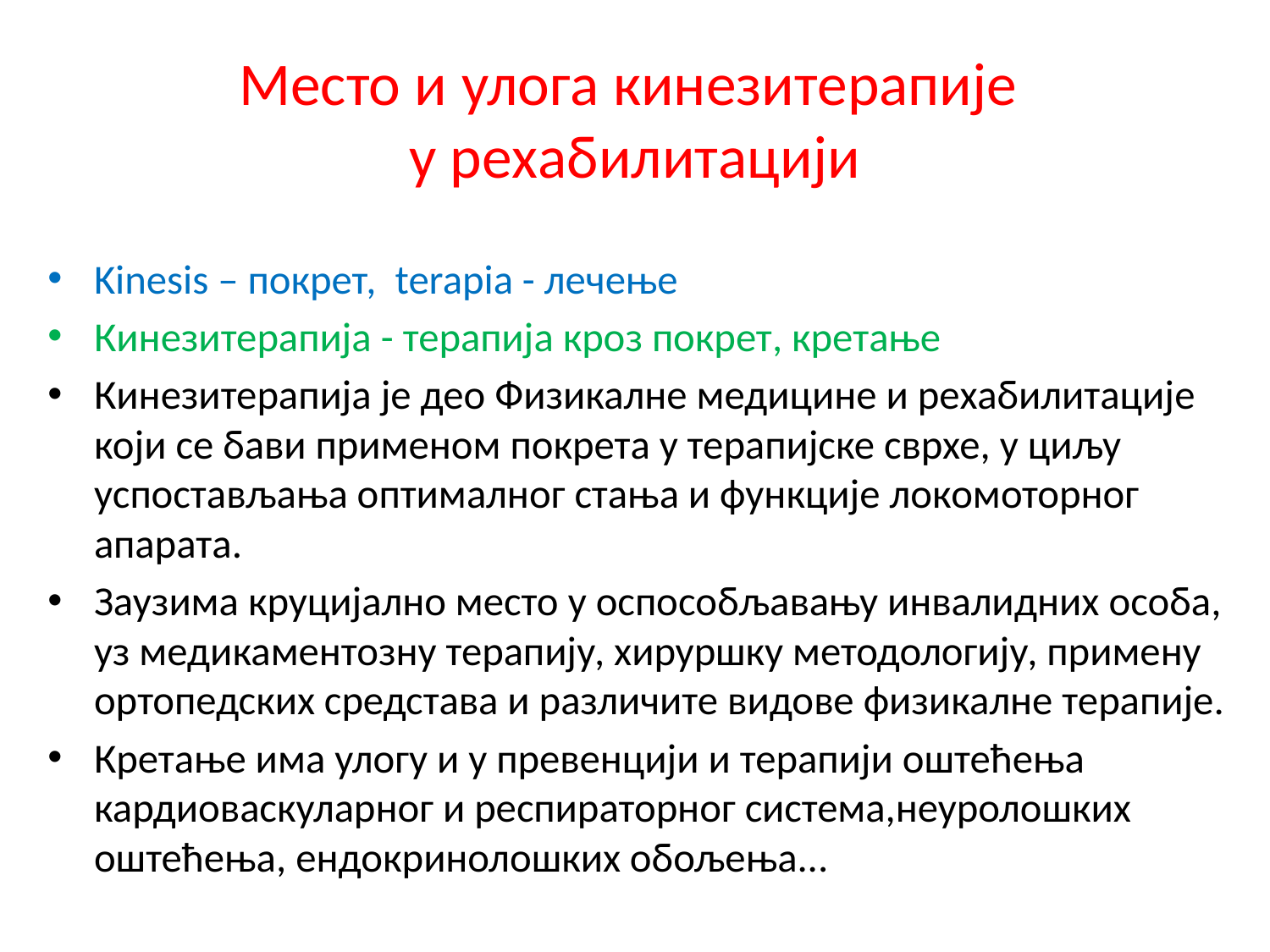

# Место и улога кинезитерапије у рехабилитацији
Kinesis – покрет,  terapia - лечење
Кинезитерапија - терапија кроз покрет, кретање
Кинезитерапија је део Физикалне медицине и рехабилитације који се бави применом покрета у терапијске сврхе, у циљу успостављања оптималног стања и функције локомоторног апарата.
Заузима круцијално место у оспосoбљавaњу инвалидних осoба, уз медикаментозну терапију, хируршку методологију, примену ортопедских средстава и различите видове физикалне терапије.
Кретање има улогу и у превенцији и терапији оштећења кардиоваскуларног и респираторног система,неуролошких оштећења, ендокринолошких обољења...